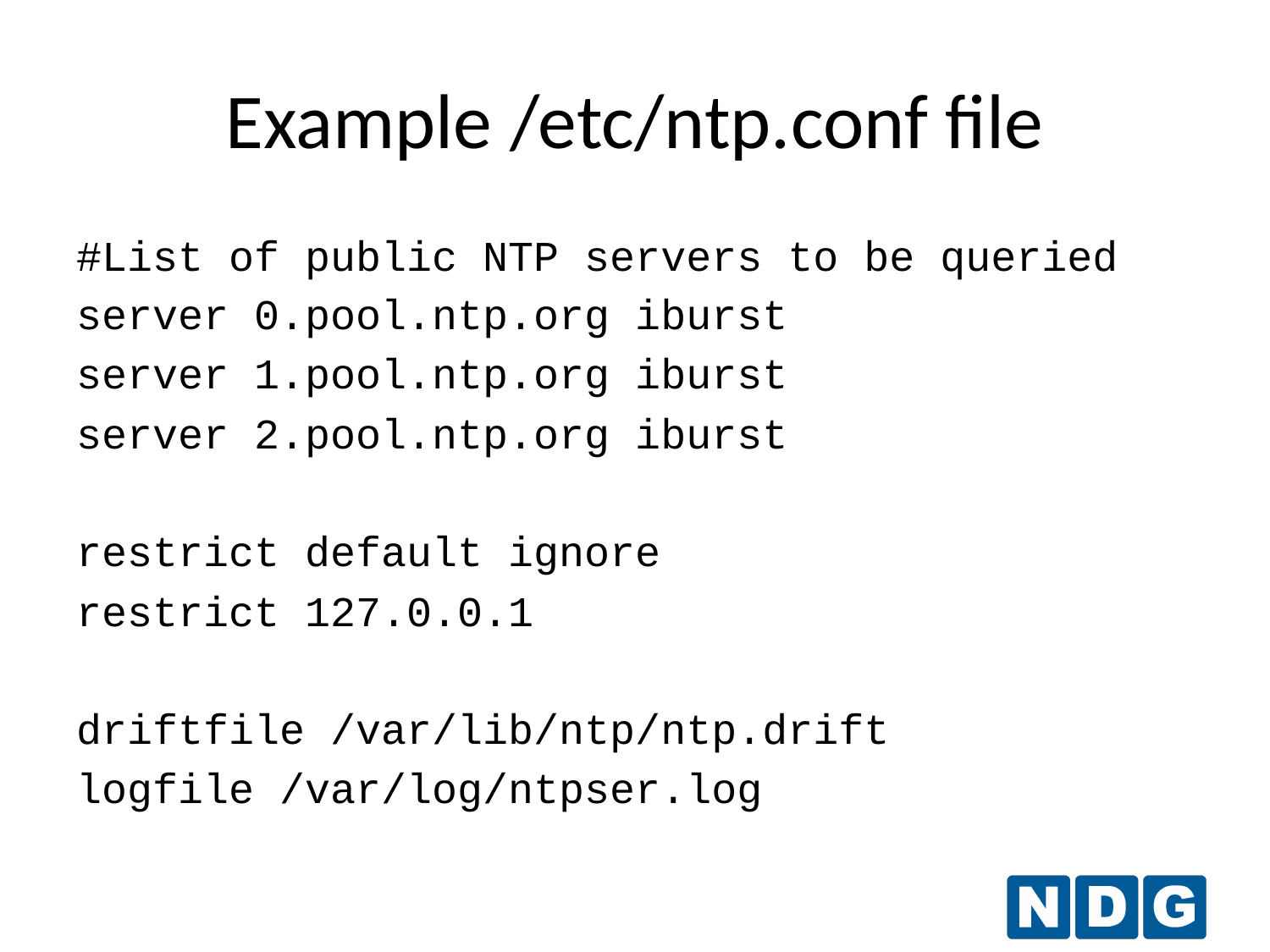

Example /etc/ntp.conf file
#List of public NTP servers to be queried
server 0.pool.ntp.org iburst
server 1.pool.ntp.org iburst
server 2.pool.ntp.org iburst

restrict default ignore
restrict 127.0.0.1

driftfile /var/lib/ntp/ntp.drift
logfile /var/log/ntpser.log